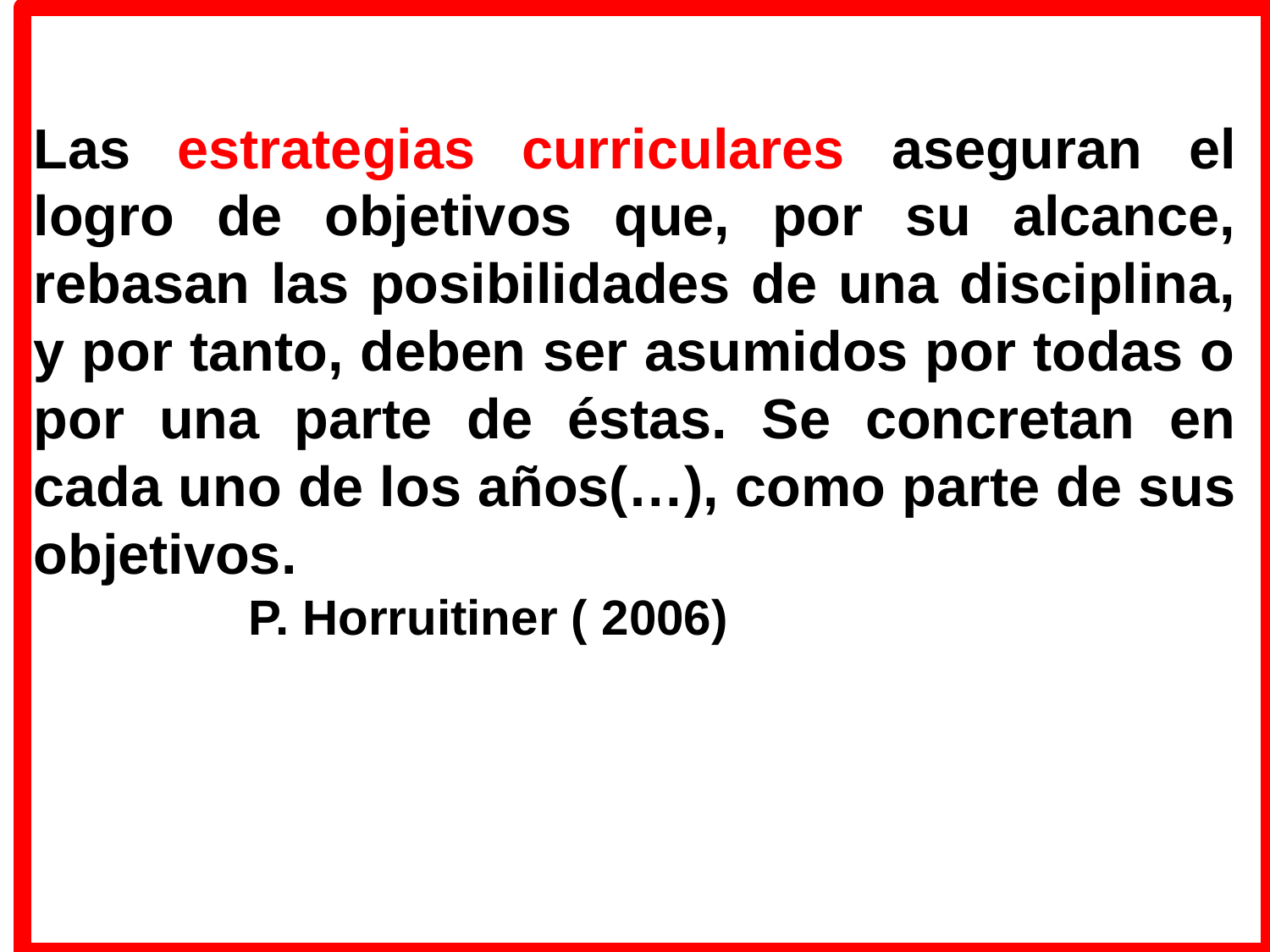

Las estrategias curriculares aseguran el logro de objetivos que, por su alcance, rebasan las posibilidades de una disciplina, y por tanto, deben ser asumidos por todas o por una parte de éstas. Se concretan en cada uno de los años(…), como parte de sus objetivos.
                             P. Horruitiner ( 2006)